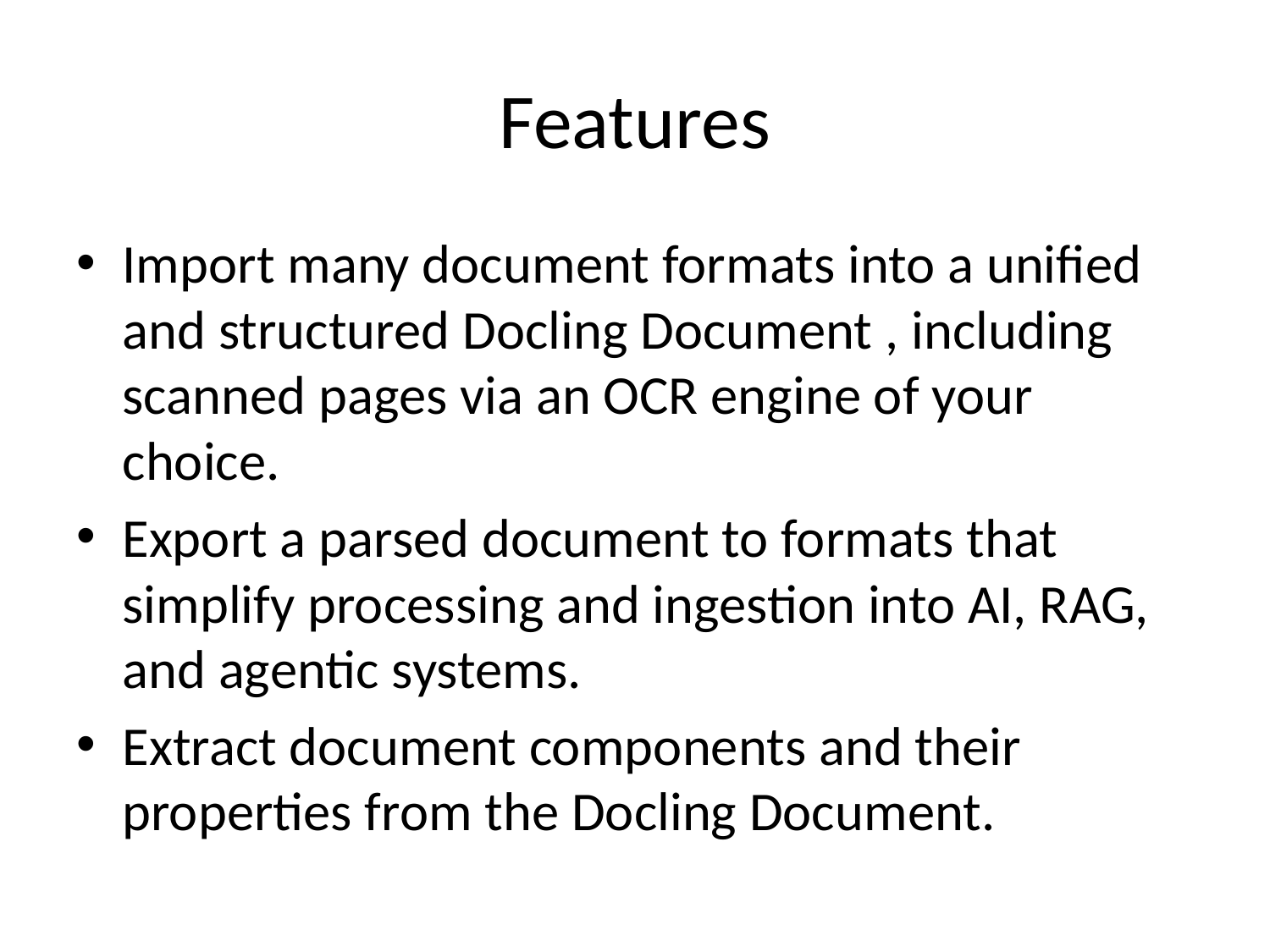

# Features
Import many document formats into a unified and structured Docling Document , including scanned pages via an OCR engine of your choice.
Export a parsed document to formats that simplify processing and ingestion into AI, RAG, and agentic systems.
Extract document components and their properties from the Docling Document.